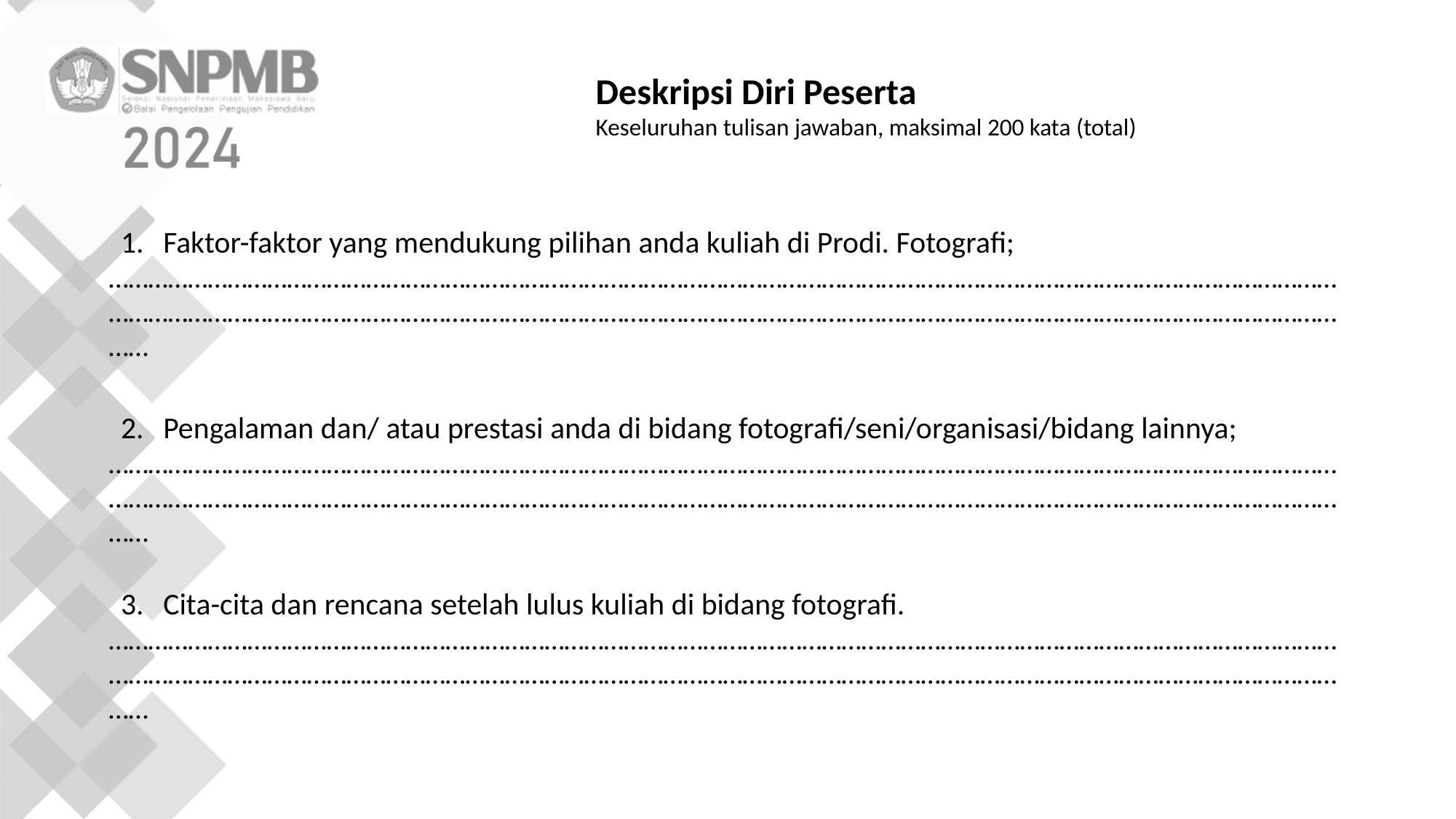

Deskripsi Diri Peserta
Keseluruhan tulisan jawaban, maksimal 200 kata (total)
Faktor-faktor yang mendukung pilihan anda kuliah di Prodi. Fotografi;
………………………………………………………………………………………………………………………………………………………………………………………………………………………………………………………………………………………………………………………………………………

Pengalaman dan/ atau prestasi anda di bidang fotografi/seni/organisasi/bidang lainnya;
………………………………………………………………………………………………………………………………………………………………………………………………………………………………………………………………………………………………………………………………………………

Cita-cita dan rencana setelah lulus kuliah di bidang fotografi.
………………………………………………………………………………………………………………………………………………………………………………………………………………………………………………………………………………………………………………………………………………